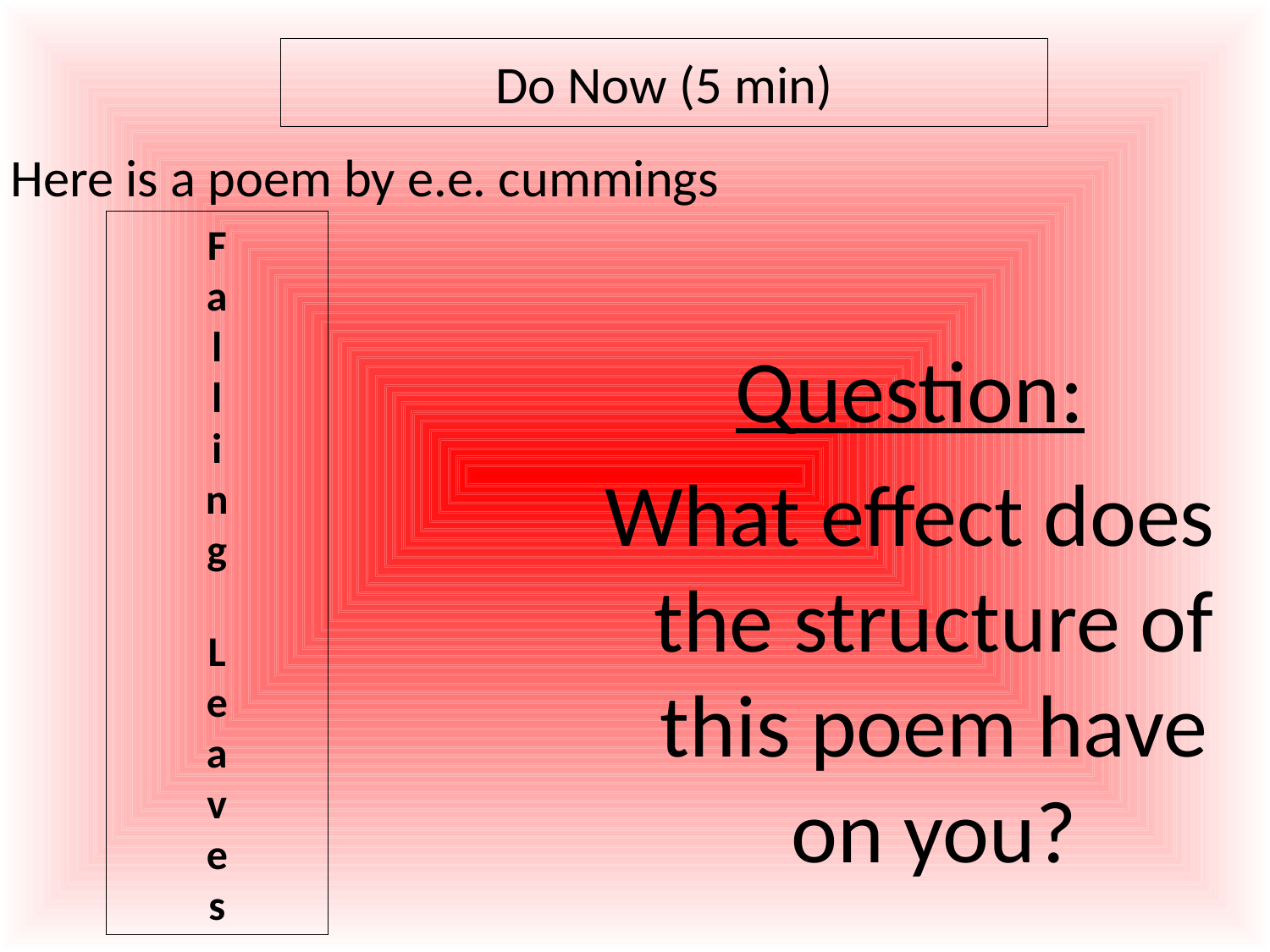

Do Now (5 min)
Here is a poem by e.e. cummings
F
a
l
l
i
n
g

L
e
a
v
e
s
Question:
What effect does the structure of this poem have on you?